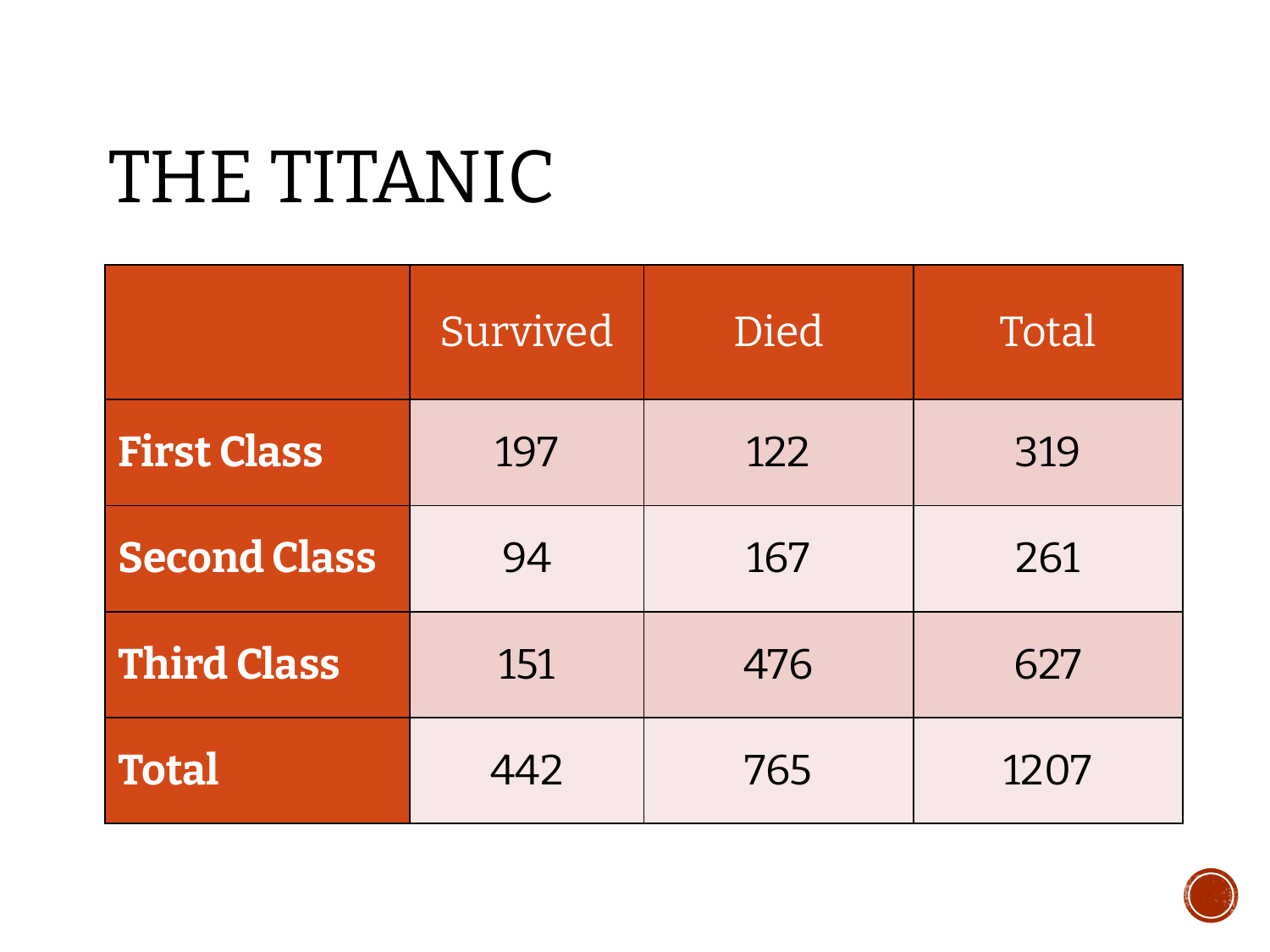

# The Titanic
|  | Survived | Died | Total |
| --- | --- | --- | --- |
| First Class | 197 | 122 | 319 |
| Second Class | 94 | 167 | 261 |
| Third Class | 151 | 476 | 627 |
| Total | 442 | 765 | 1207 |